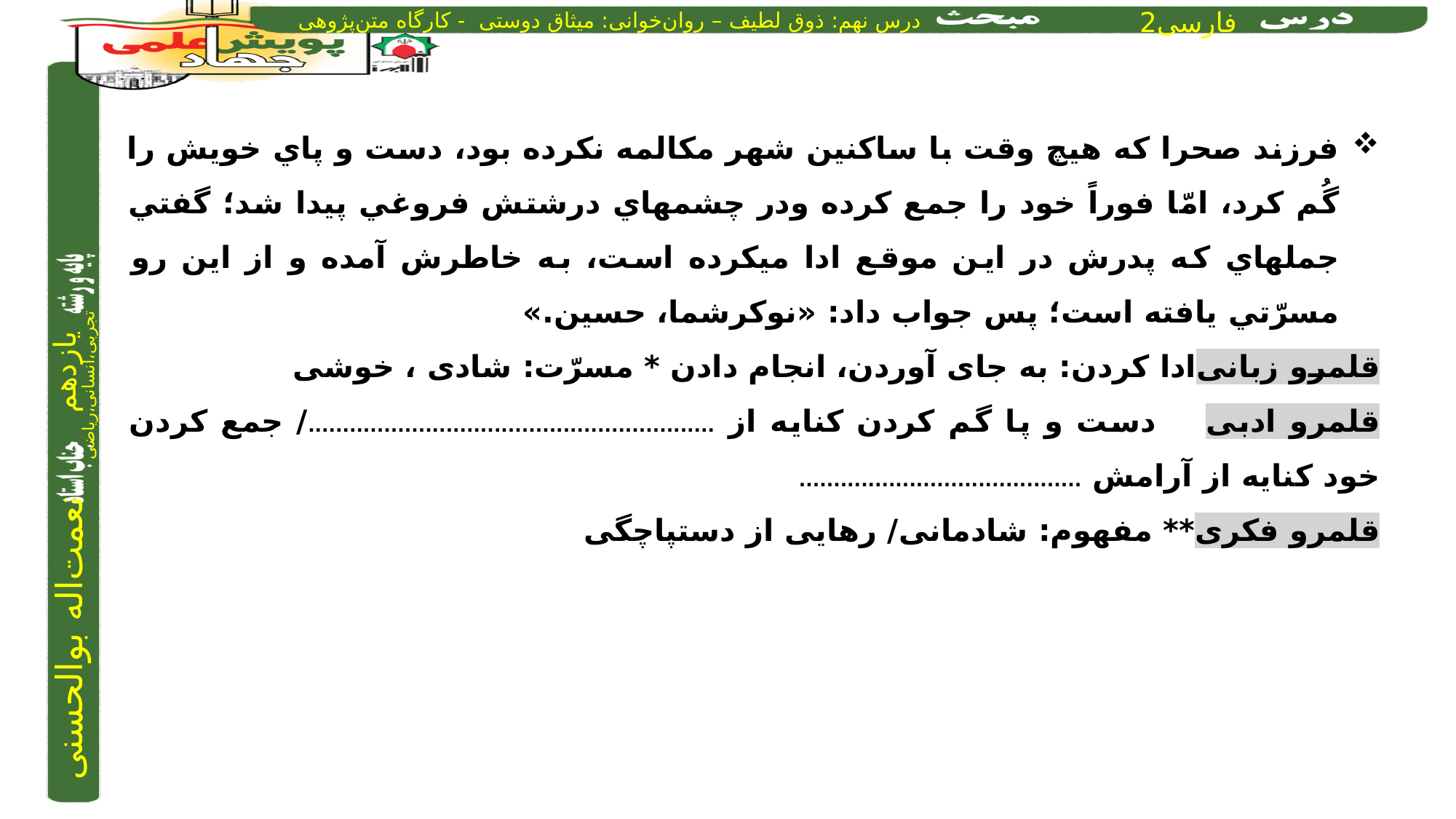

فرزند صحرا كه هیچ وقت با ساكنین شهر مكالمه نكرده بود، دست و پاي خويش را گُم كرد، امّا فوراً خود را جمع كرده ودر چشم­هاي درشتش فروغي پیدا شد؛ گفتي جمله­اي كه پدرش در اين موقع ادا مي­كرده است، به خاطرش آمده و از اين رو مسرّتي يافته است؛ پس جواب داد: «نوكرشما، حسین.»
قلمرو زبانی	ادا کردن: به جای آوردن، انجام دادن * مسرّت: شادی ، خوشی
قلمرو ادبی		دست و پا گم کردن کنایه از .........................................................../ جمع کردن خود کنایه از آرامش .........................................
قلمرو فکری	** مفهوم: شادمانی/ رهایی از دستپاچگی